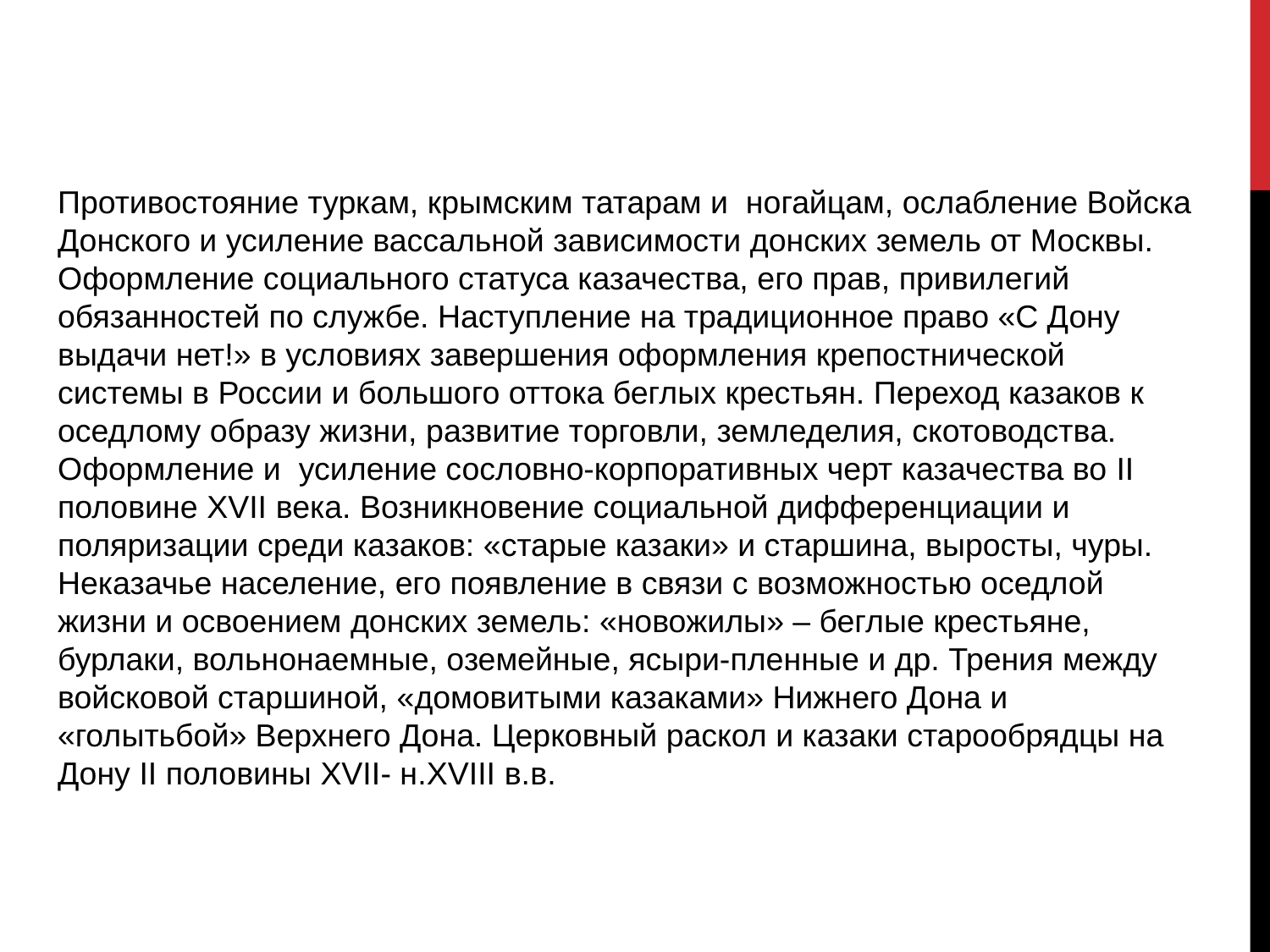

Противостояние туркам, крымским татарам и  ногайцам, ослабление Войска Донского и усиление вассальной зависимости донских земель от Москвы. Оформление социального статуса казачества, его прав, привилегий  обязанностей по службе. Наступление на традиционное право «С Дону выдачи нет!» в условиях завершения оформления крепостнической системы в России и большого оттока беглых крестьян. Переход казаков к оседлому образу жизни, развитие торговли, земледелия, скотоводства.
Оформление и  усиление сословно-корпоративных черт казачества во II половине XVII века. Возникновение социальной дифференциации и поляризации среди казаков: «старые казаки» и старшина, выросты, чуры. Неказачье население, его появление в связи с возможностью оседлой жизни и освоением донских земель: «новожилы» – беглые крестьяне, бурлаки, вольнонаемные, оземейные, ясыри-пленные и др. Трения между войсковой старшиной, «домовитыми казаками» Нижнего Дона и «голытьбой» Верхнего Дона. Церковный раскол и казаки старообрядцы на Дону II половины XVII- н.XVIII в.в.